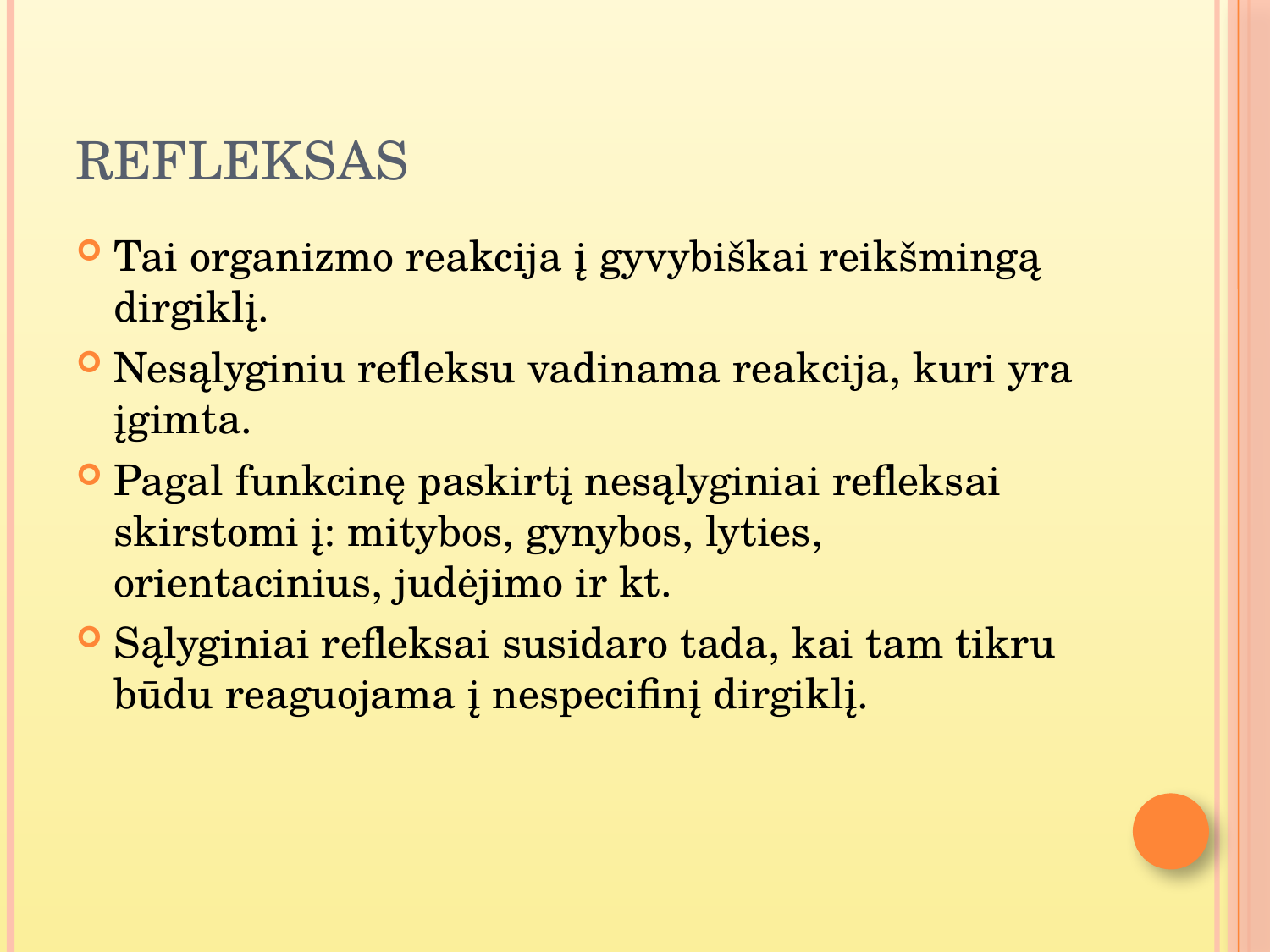

# Refleksas
Tai organizmo reakcija į gyvybiškai reikšmingą dirgiklį.
Nesąlyginiu refleksu vadinama reakcija, kuri yra įgimta.
Pagal funkcinę paskirtį nesąlyginiai refleksai skirstomi į: mitybos, gynybos, lyties, orientacinius, judėjimo ir kt.
Sąlyginiai refleksai susidaro tada, kai tam tikru būdu reaguojama į nespecifinį dirgiklį.